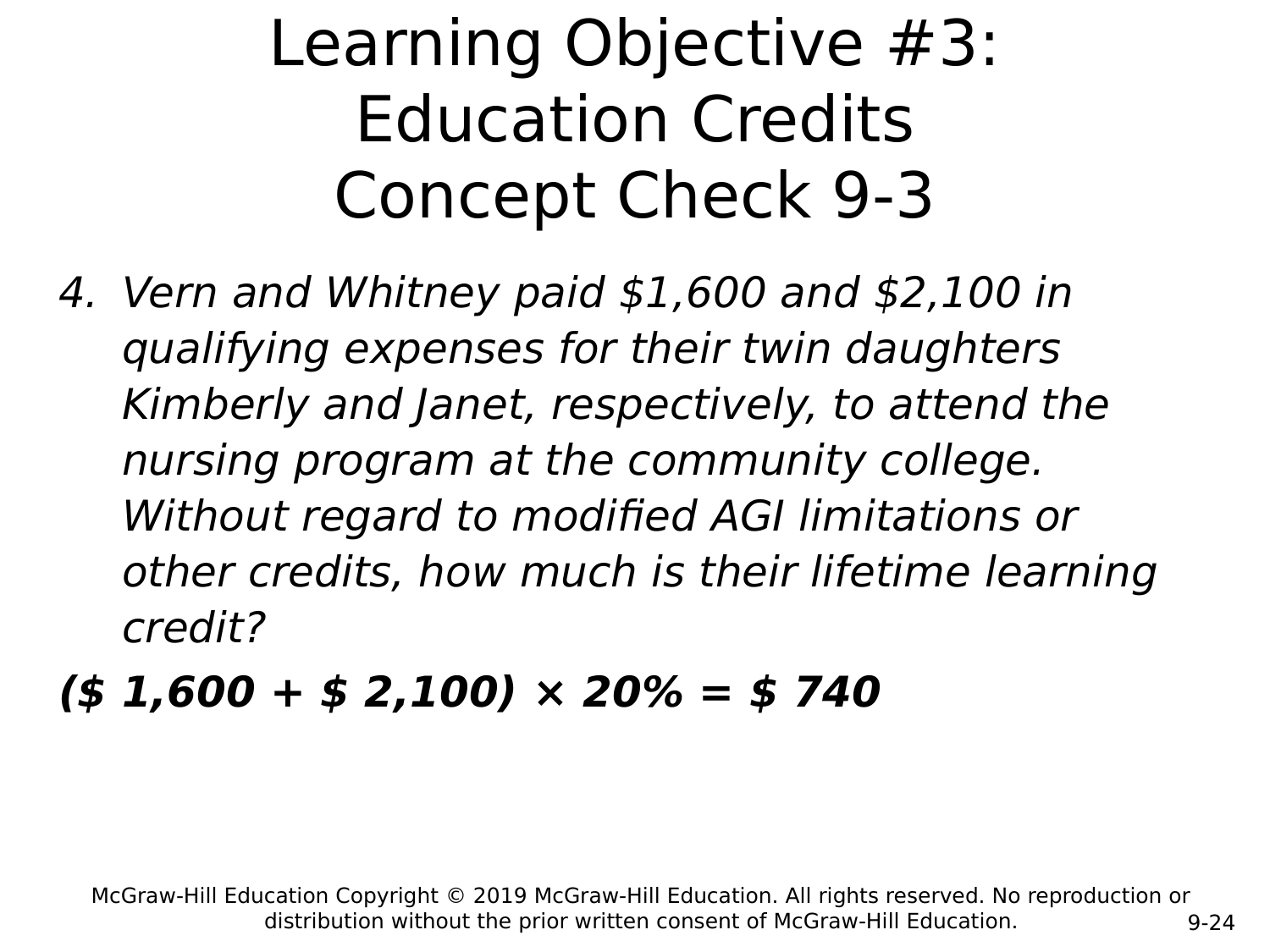

# Learning Objective #3: Education Credits Concept Check 9-3
Vern and Whitney paid $1,600 and $2,100 in qualifying expenses for their twin daughters Kimberly and Janet, respectively, to attend the nursing program at the community college.  Without regard to modified AGI limitations or other credits, how much is their lifetime learning credit?
($ 1,600 + $ 2,100) × 20% = $ 740
McGraw-Hill Education Copyright © 2019 McGraw-Hill Education. All rights reserved. No reproduction or distribution without the prior written consent of McGraw-Hill Education.
9-24